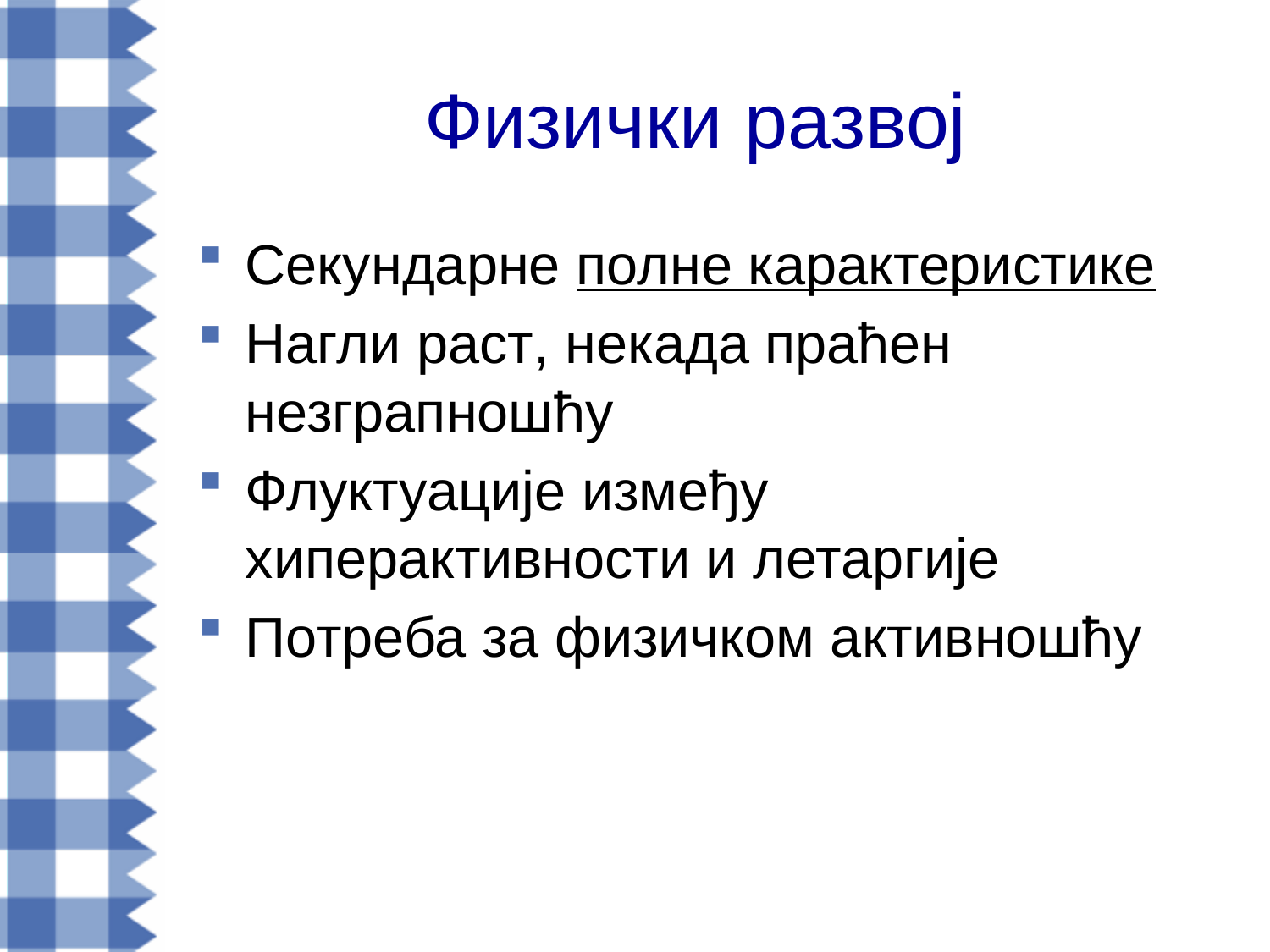

# Физички развој
Секундарне полне карактеристике
Нагли раст, некада праћен незграпношћу
Флуктуације између хиперактивности и летаргије
Потреба за физичком активношћу